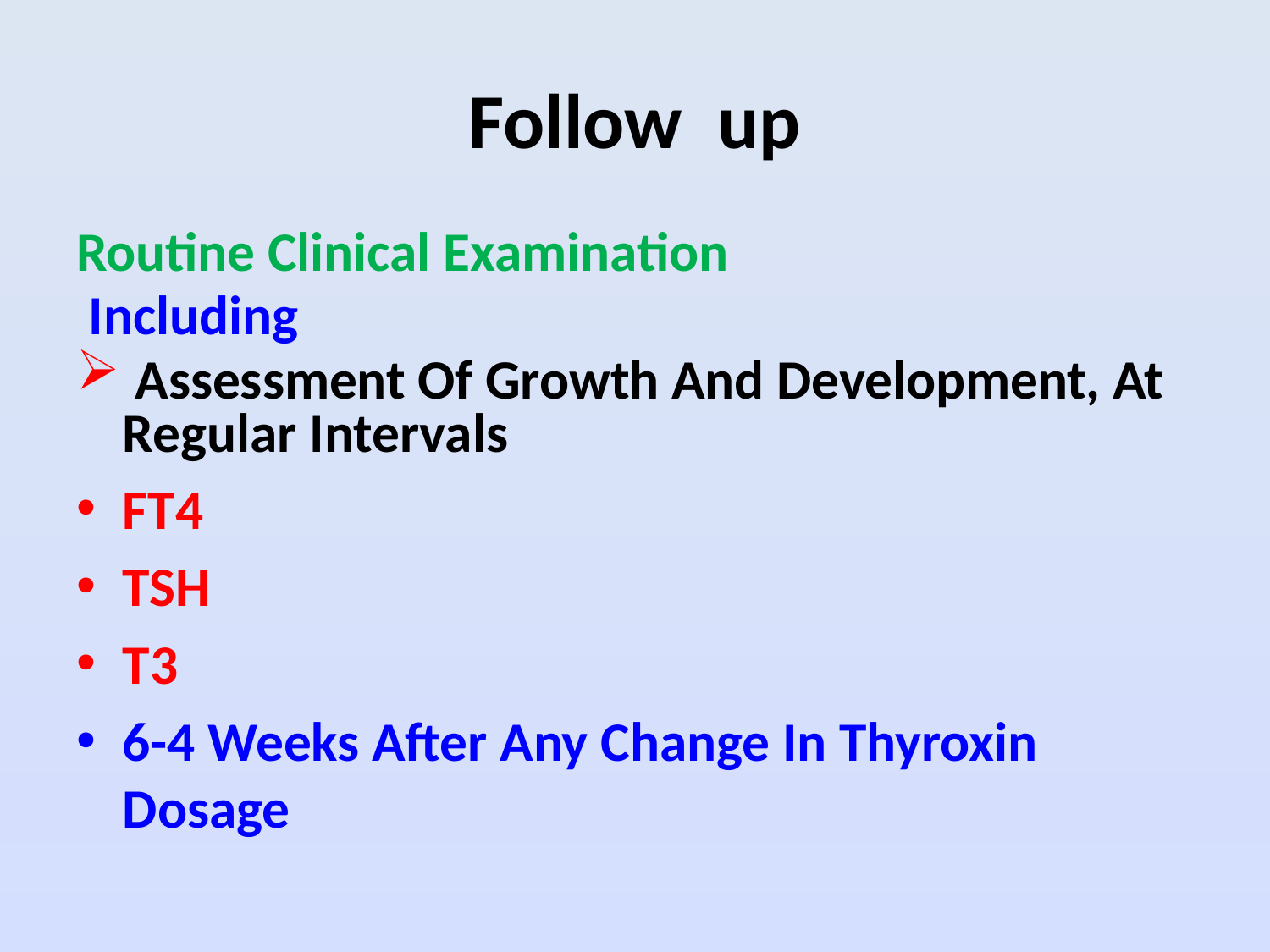

# Follow  up
Routine Clinical Examination
 Including
 Assessment Of Growth And Development, At Regular Intervals
FT4
TSH
T3
6-4 Weeks After Any Change In Thyroxin Dosage